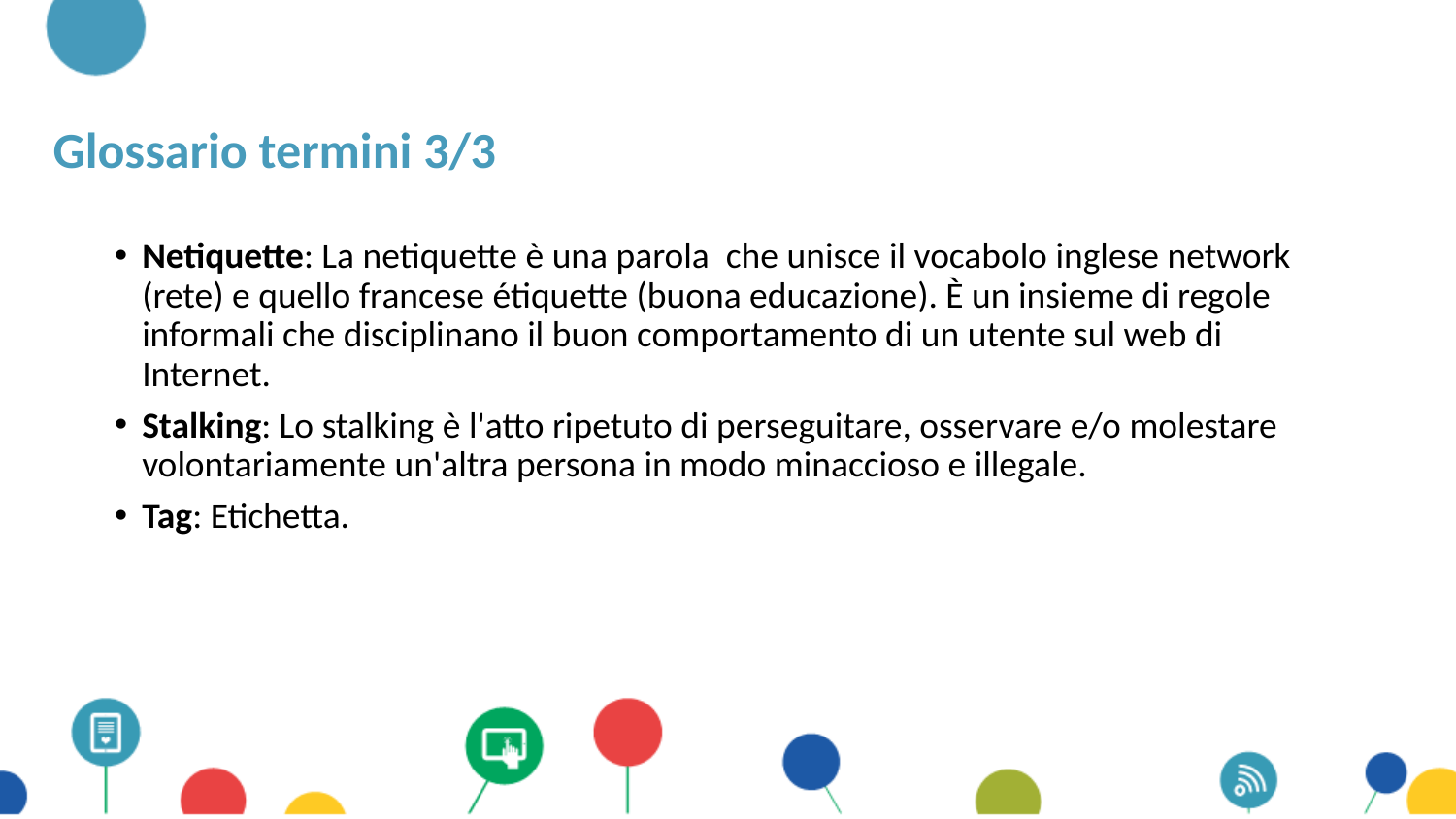

# Glossario termini 3/3
Netiquette: La netiquette è una parola  che unisce il vocabolo inglese network (rete) e quello francese étiquette (buona educazione). È un insieme di regole informali che disciplinano il buon comportamento di un utente sul web di Internet.
Stalking: Lo stalking è l'atto ripetuto di perseguitare, osservare e/o molestare volontariamente un'altra persona in modo minaccioso e illegale.
Tag: Etichetta.